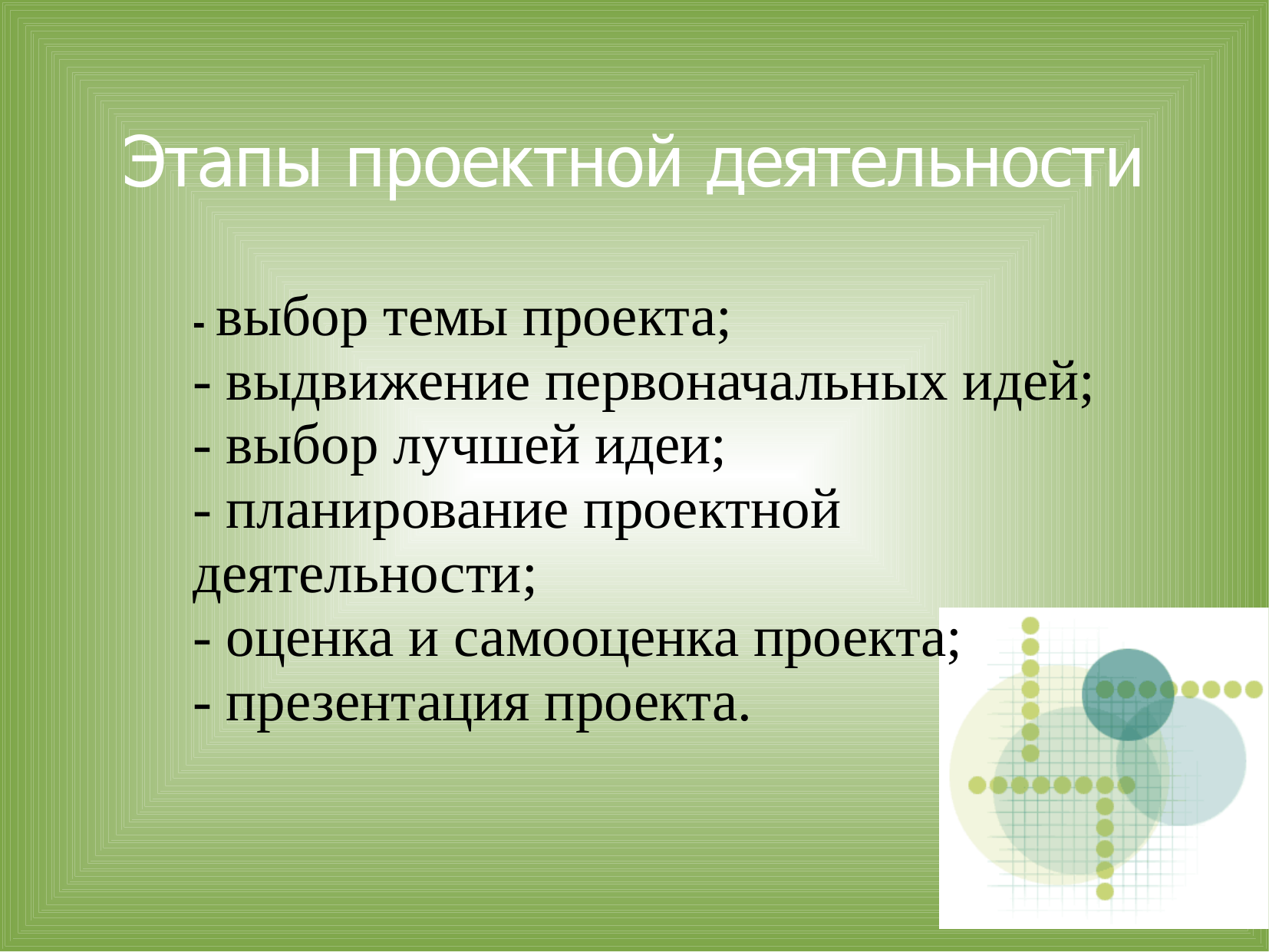

Этапы проектной деятельности

- выбор темы проекта;
- выдвижение первоначальных идей;
- выбор лучшей идеи;
- планирование проектной    деятельности;
- оценка и самооценка проекта;
- презентация проекта.